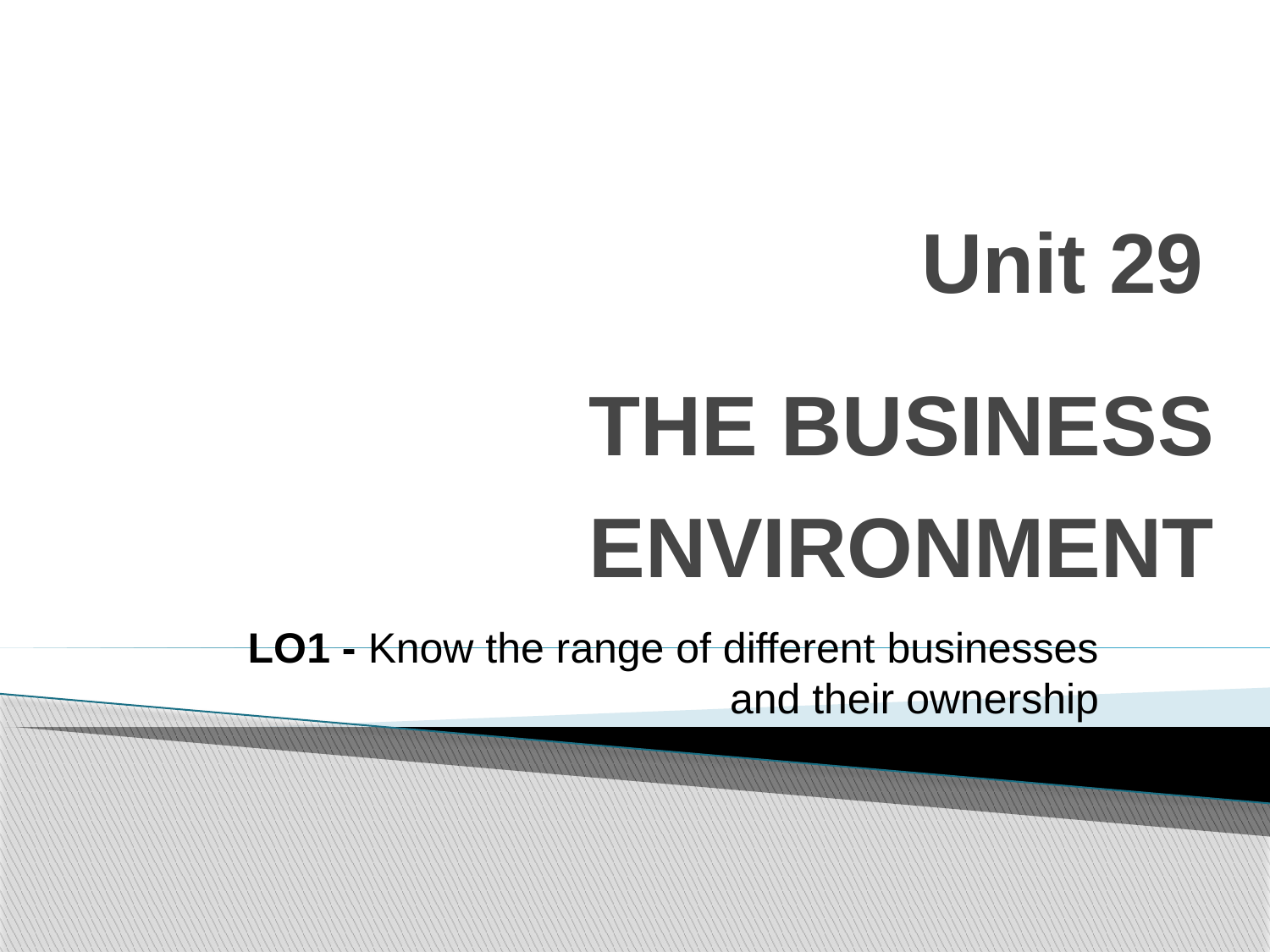

# Unit 29
THE BUSINESS
ENVIRONMENT
LO1 - Know the range of different businesses
and their ownership